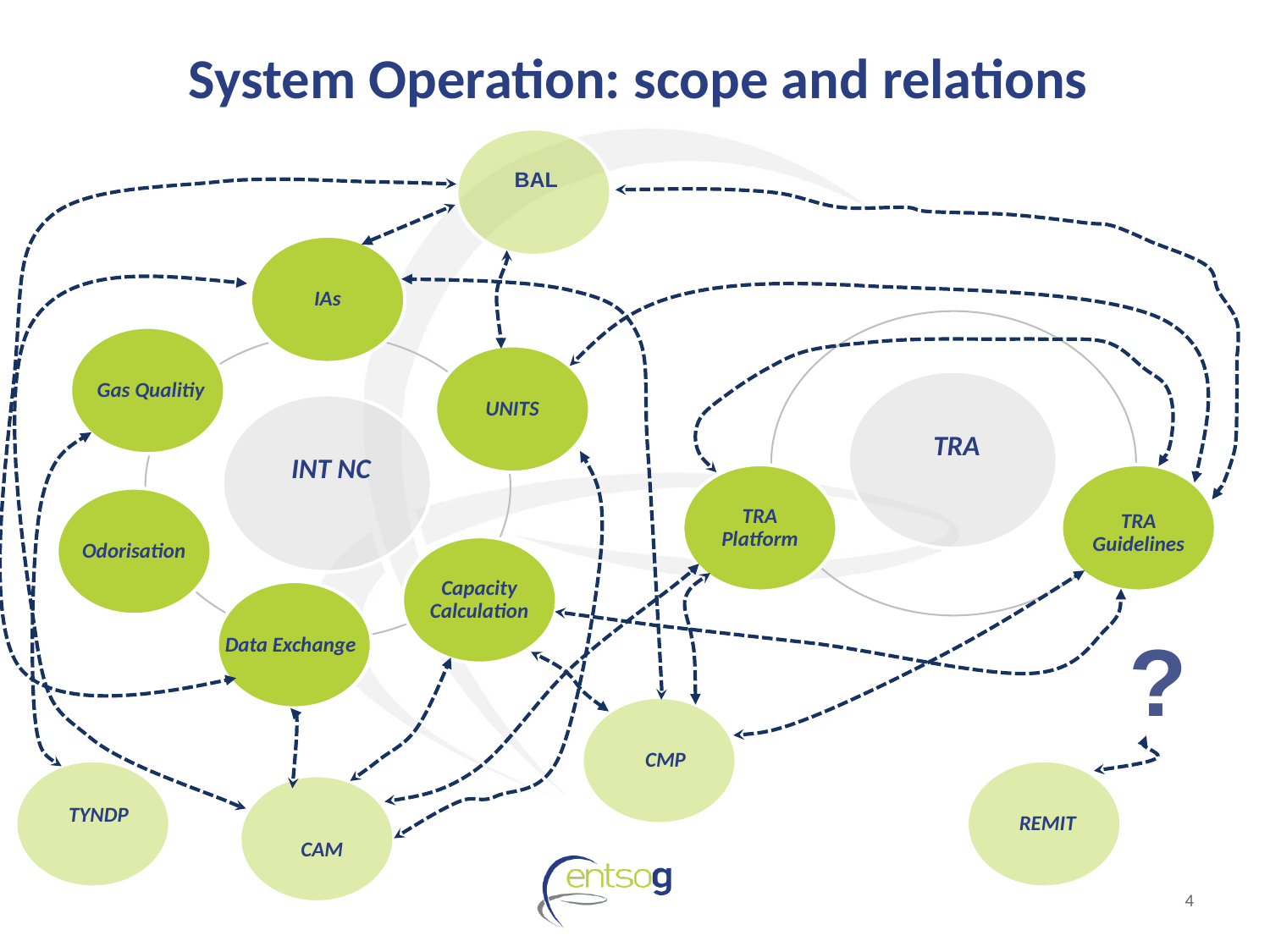

# System Operation: scope and relations

BAL

IAs

Gas Qualitiy

UNITS

INT NC

Odorisation

Capacity Calculation

Data Exchange

TRA

TRA Platform

TRA Guidelines
CMP
TYNDP
REMIT
CAM

?

4